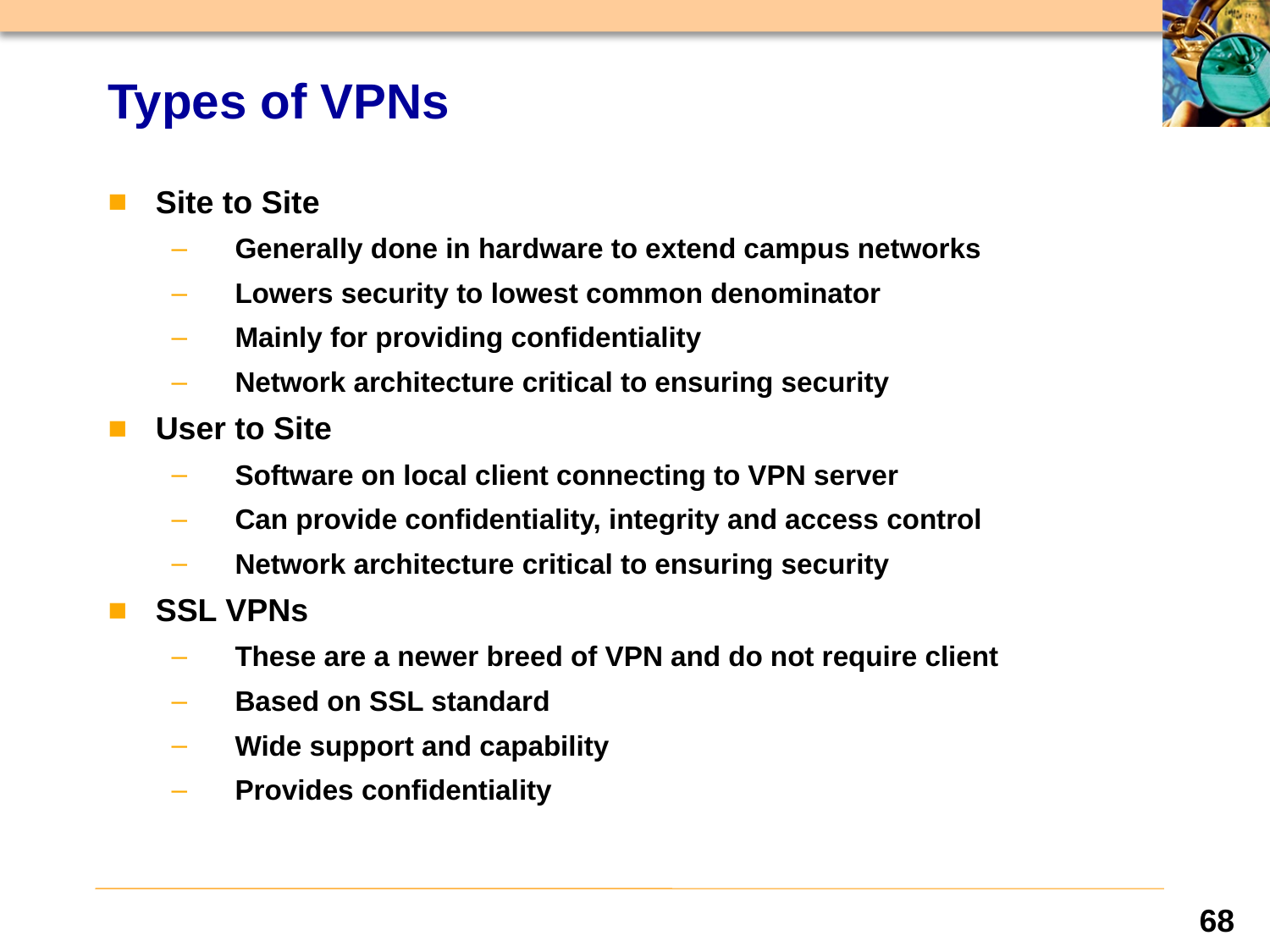

# Types of VPNs
Site to Site
Generally done in hardware to extend campus networks
Lowers security to lowest common denominator
Mainly for providing confidentiality
Network architecture critical to ensuring security
User to Site
Software on local client connecting to VPN server
Can provide confidentiality, integrity and access control
Network architecture critical to ensuring security
SSL VPNs
These are a newer breed of VPN and do not require client
Based on SSL standard
Wide support and capability
Provides confidentiality